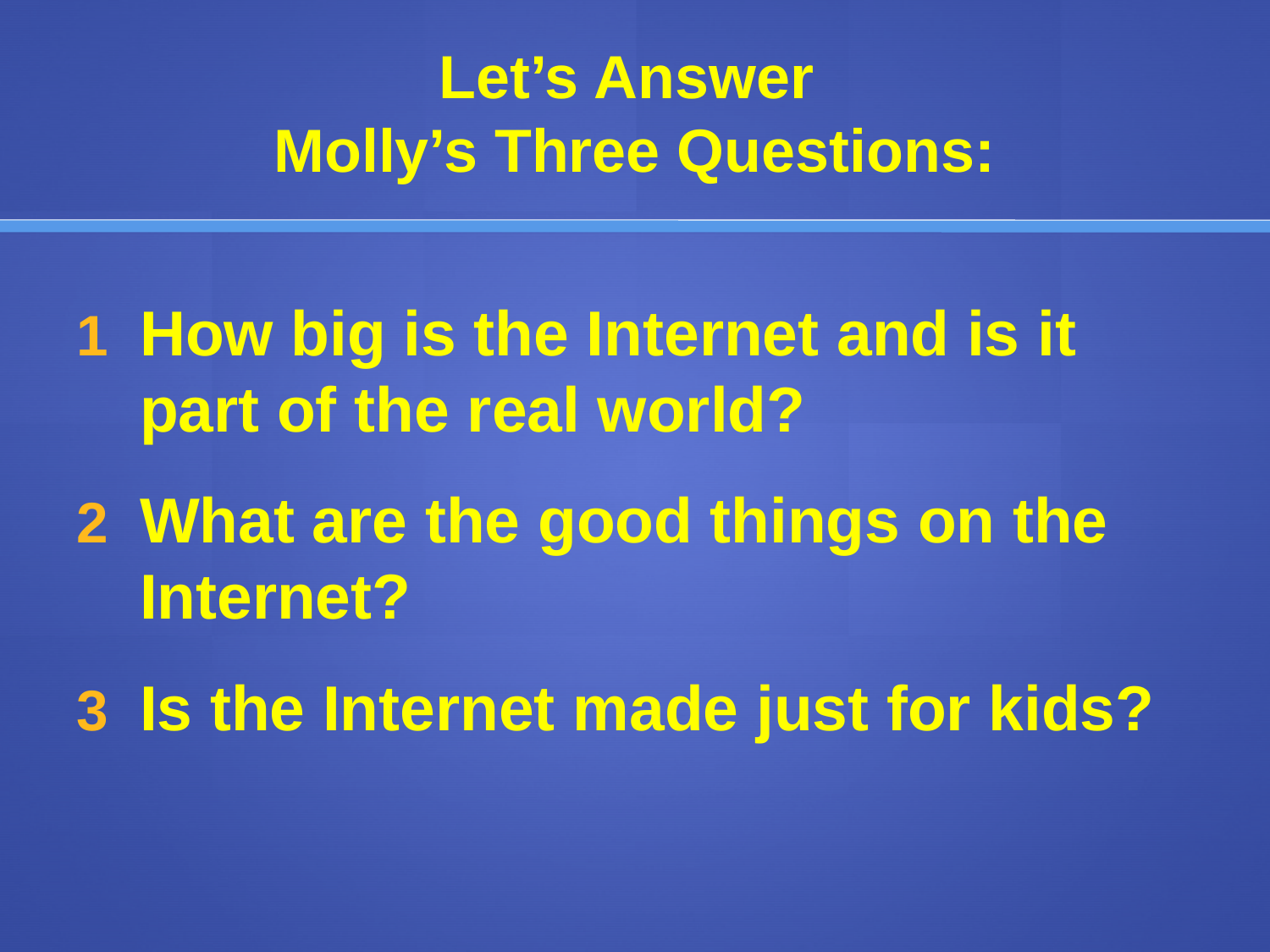

Let’s Answer
Molly’s Three Questions:
How big is the Internet and is it part of the real world?
What are the good things on the Internet?
Is the Internet made just for kids?